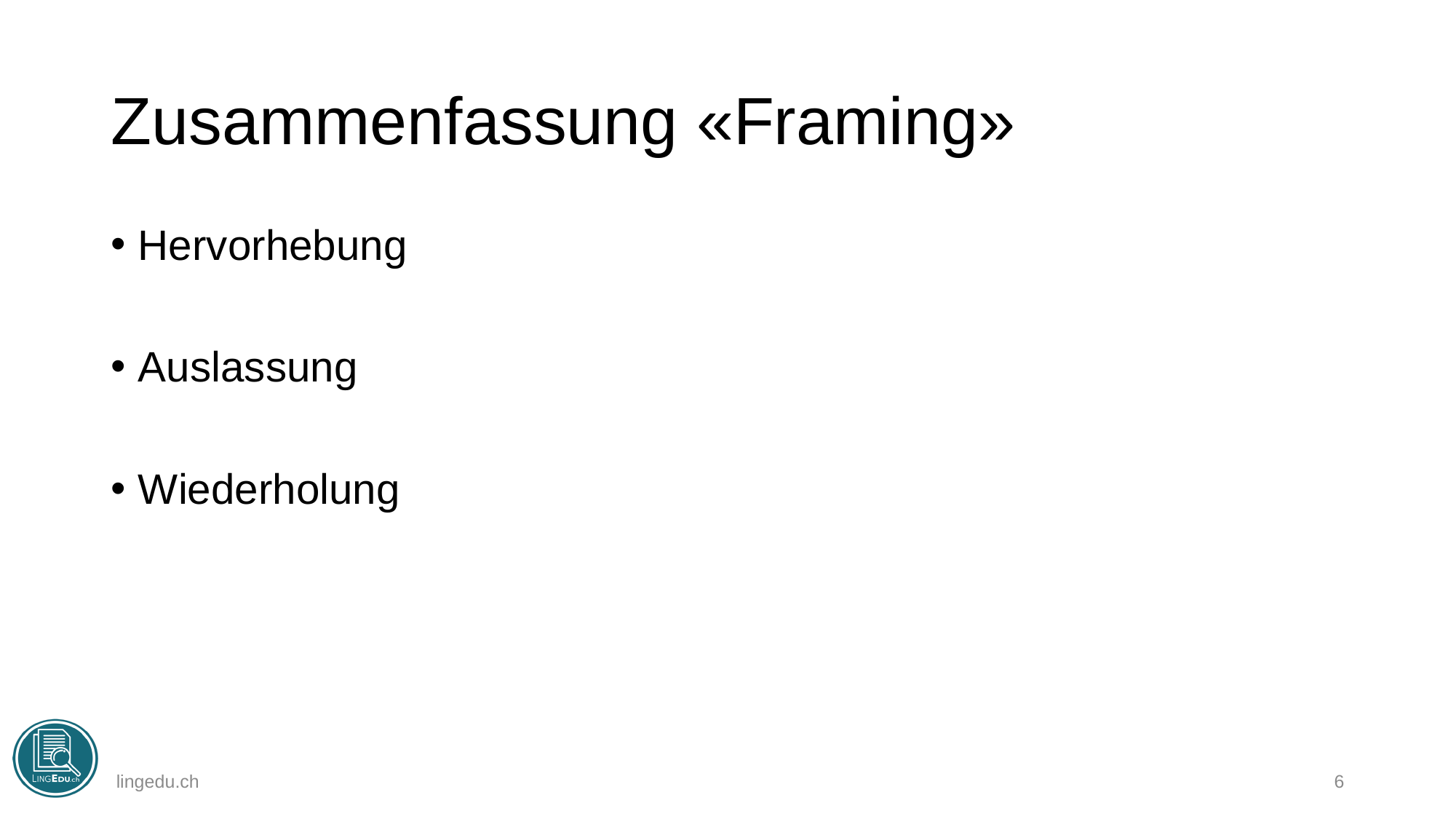

# Zusammenfassung «Framing»
Hervorhebung

Auslassung

Wiederholung
lingedu.ch
6